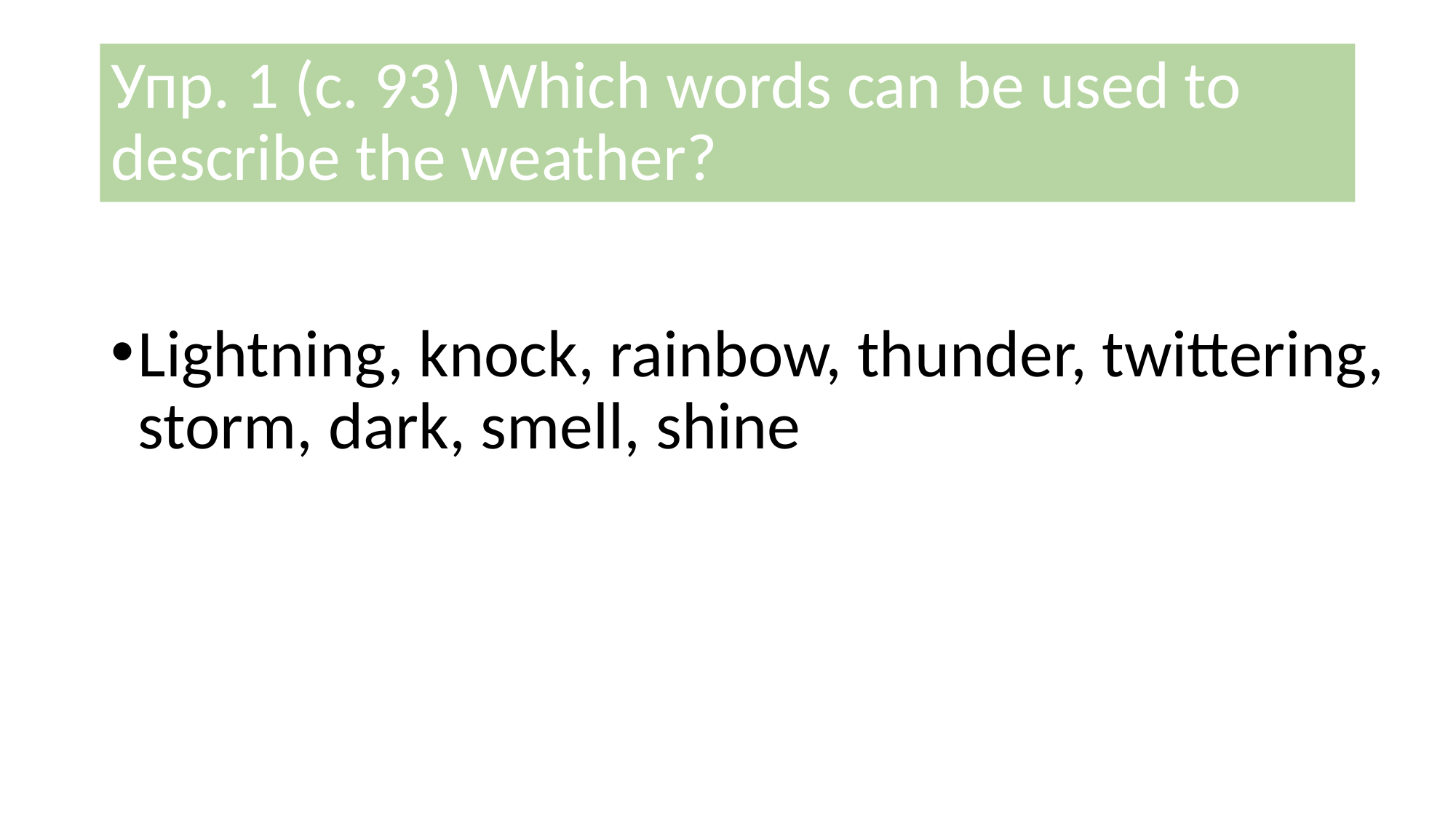

# Упр. 1 (с. 93) Which words can be used to describe the weather?

Lightning, knock, rainbow, thunder, twittering, storm, dark, smell, shine